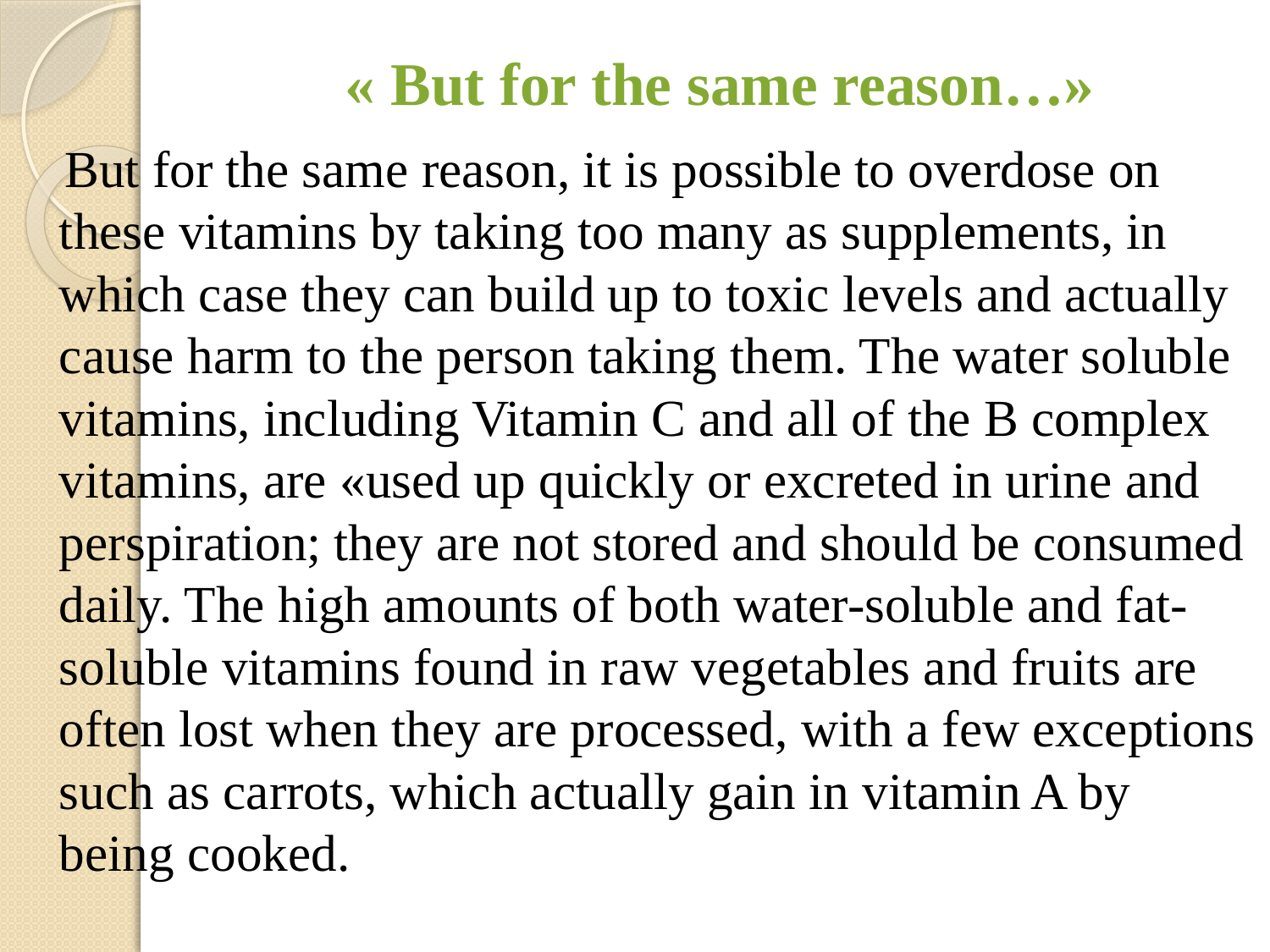

# « But for the same reason…»
           But for the same reason, it is possible to overdose on these vitamins by taking too many as supplements, in which case they can build up to toxic levels and actually cause harm to the person taking them. The water soluble vitamins, including Vitamin C and all of the B complex vitamins, are «used up quickly or excreted in urine and perspiration; they are not stored and should be consumed daily. The high amounts of both water-soluble and fat-soluble vitamins found in raw vegetables and fruits are often lost when they are processed, with a few exceptions such as carrots, which actually gain in vitamin A by being cooked.